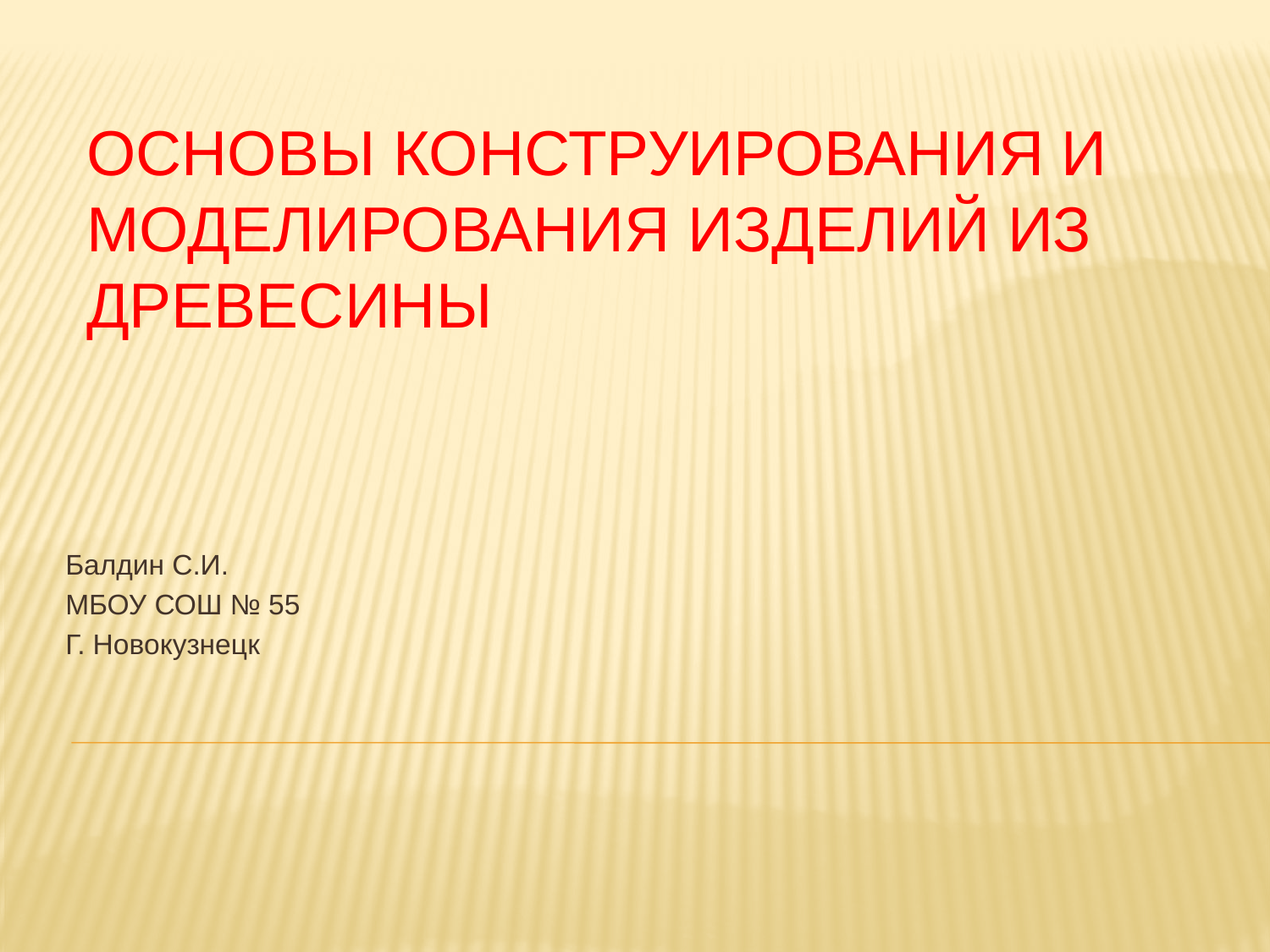

# Основы конструирования и моделирования изделий из древесины
Балдин С.И.
МБОУ СОШ № 55
Г. Новокузнецк